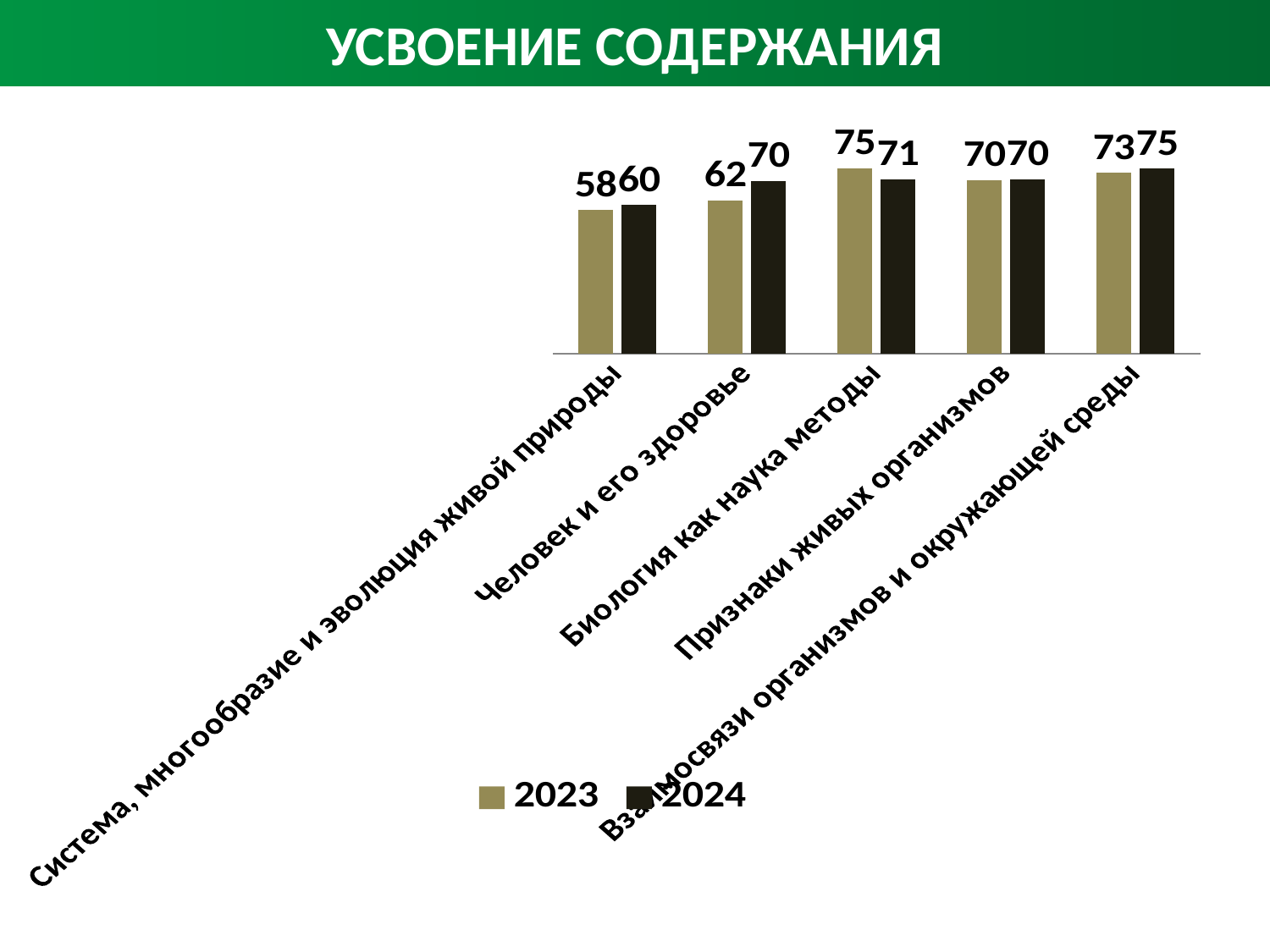

# УСВОЕНИЕ СОДЕРЖАНИЯ

### Chart

| Category | 2023 | 2024 |
|---|---|---|
| Система, многообразие и эволюция живой природы | 58.0 | 59.996249999999996 |
| Человек и его здоровье | 62.0 | 69.69875 |
| Биология как наука методы | 75.0 | 70.54666666666667 |
| Признаки живых организмов | 70.0 | 70.46333333333332 |
| Взаимосвязи организмов и окружающей среды | 73.0 | 74.7525 |